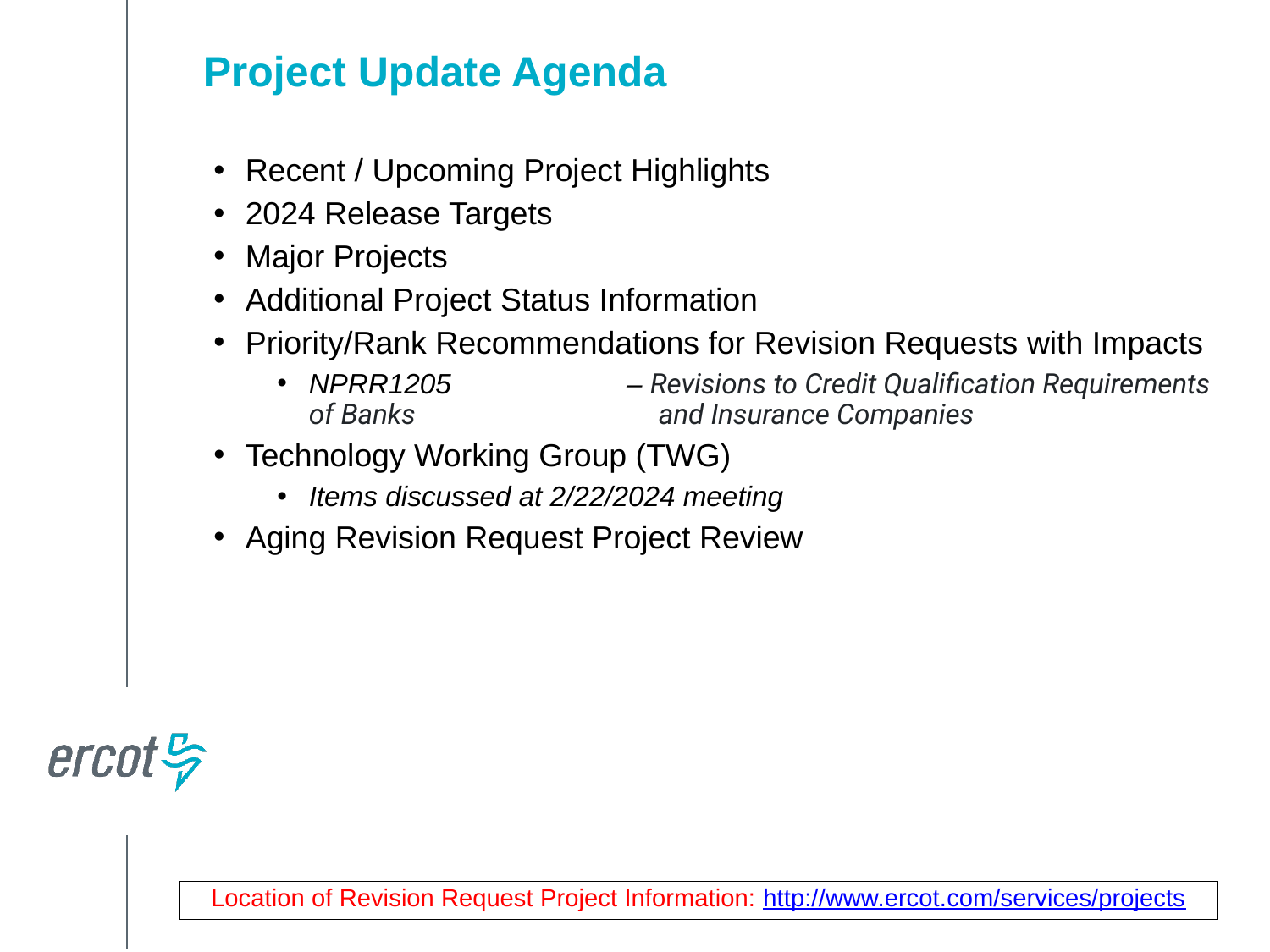

Project Update Agenda
Recent / Upcoming Project Highlights
2024 Release Targets
Major Projects
Additional Project Status Information
Priority/Rank Recommendations for Revision Requests with Impacts
NPRR1205	 – Revisions to Credit Qualification Requirements of Banks 		and Insurance Companies
Technology Working Group (TWG)
Items discussed at 2/22/2024 meeting
Aging Revision Request Project Review
Location of Revision Request Project Information: http://www.ercot.com/services/projects